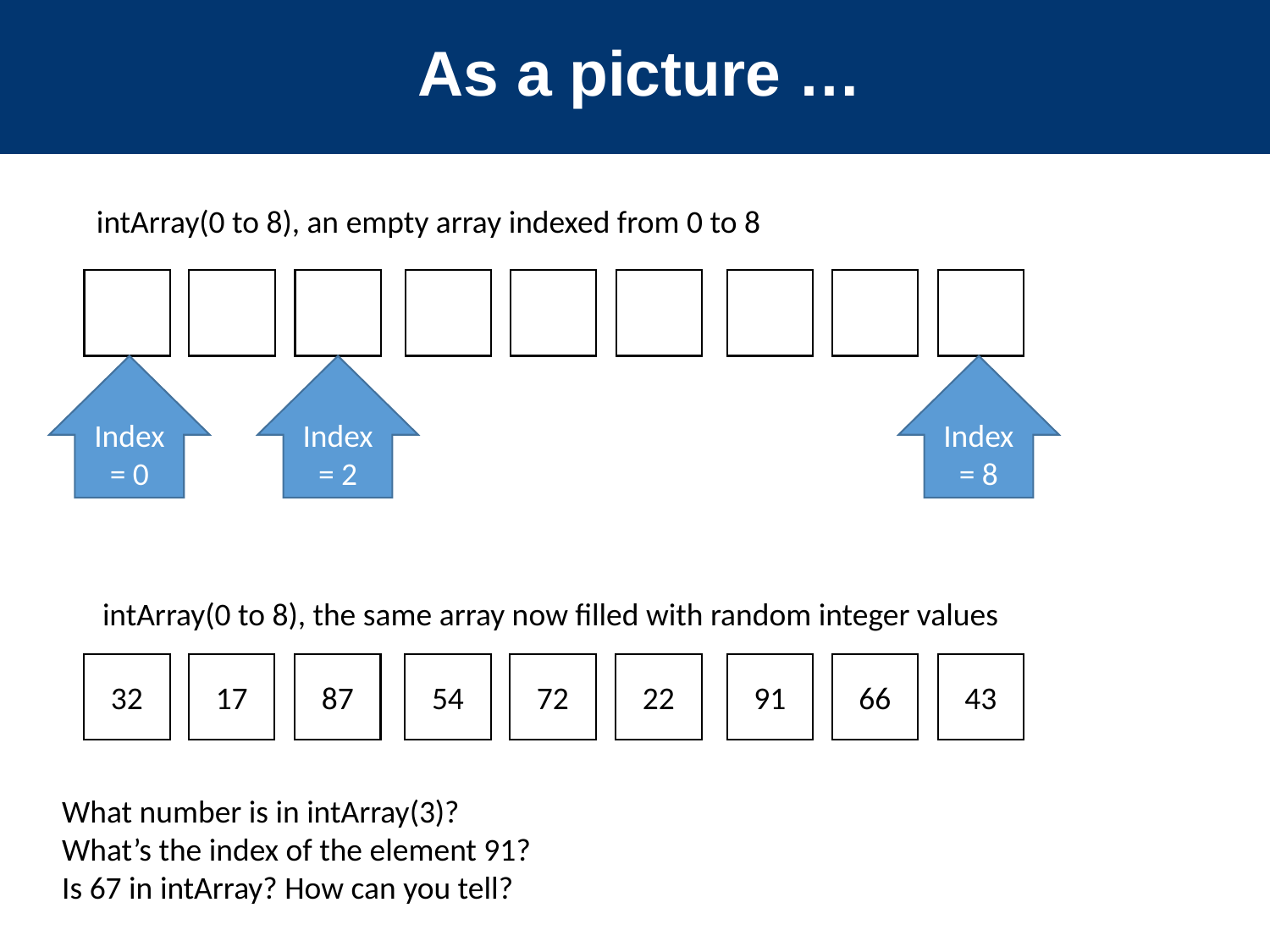

As a picture …
intArray(0 to 8), an empty array indexed from 0 to 8

Index = 0
Index = 2
Index = 8
intArray(0 to 8), the same array now filled with random integer values
32
17
87
54
72
22
91
66
43
What number is in intArray(3)?
What’s the index of the element 91?
Is 67 in intArray? How can you tell?